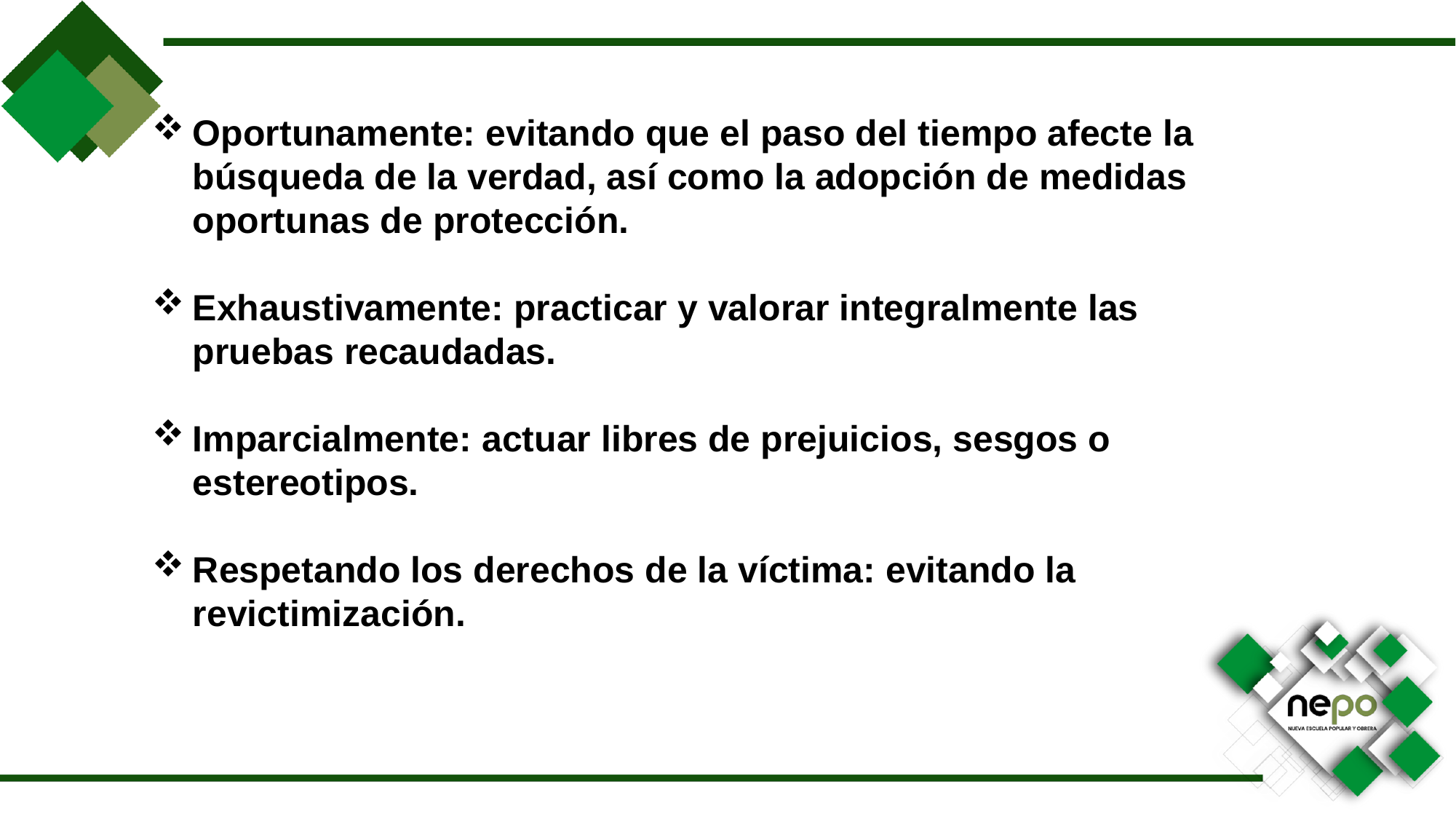

Oportunamente: evitando que el paso del tiempo afecte la búsqueda de la verdad, así como la adopción de medidas oportunas de protección.

Exhaustivamente: practicar y valorar integralmente las pruebas recaudadas.

Imparcialmente: actuar libres de prejuicios, sesgos o estereotipos.

Respetando los derechos de la víctima: evitando la revictimización.